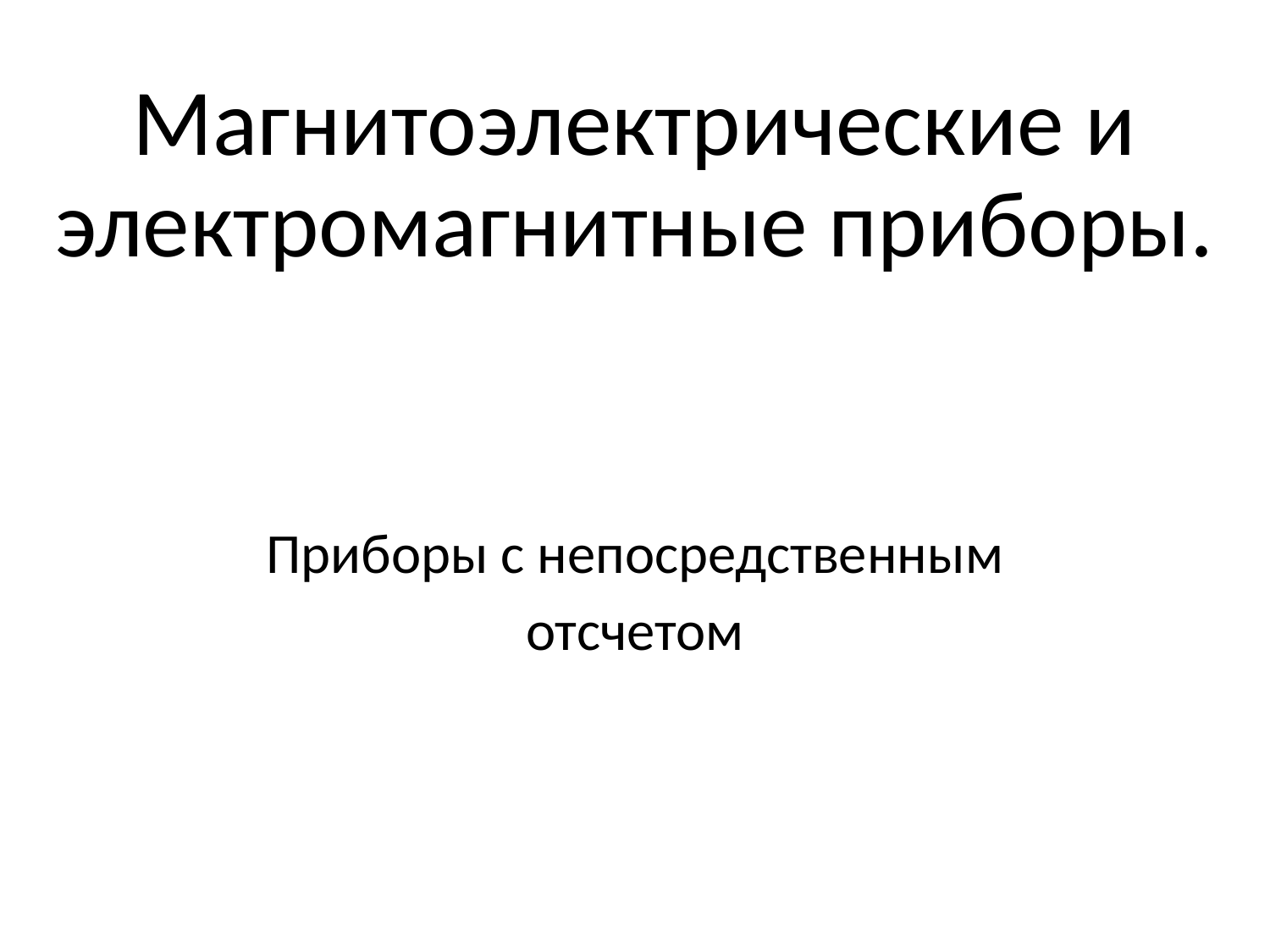

# Магнитоэлектрические и электромагнитные приборы.
Приборы с непосредственным отсчетом